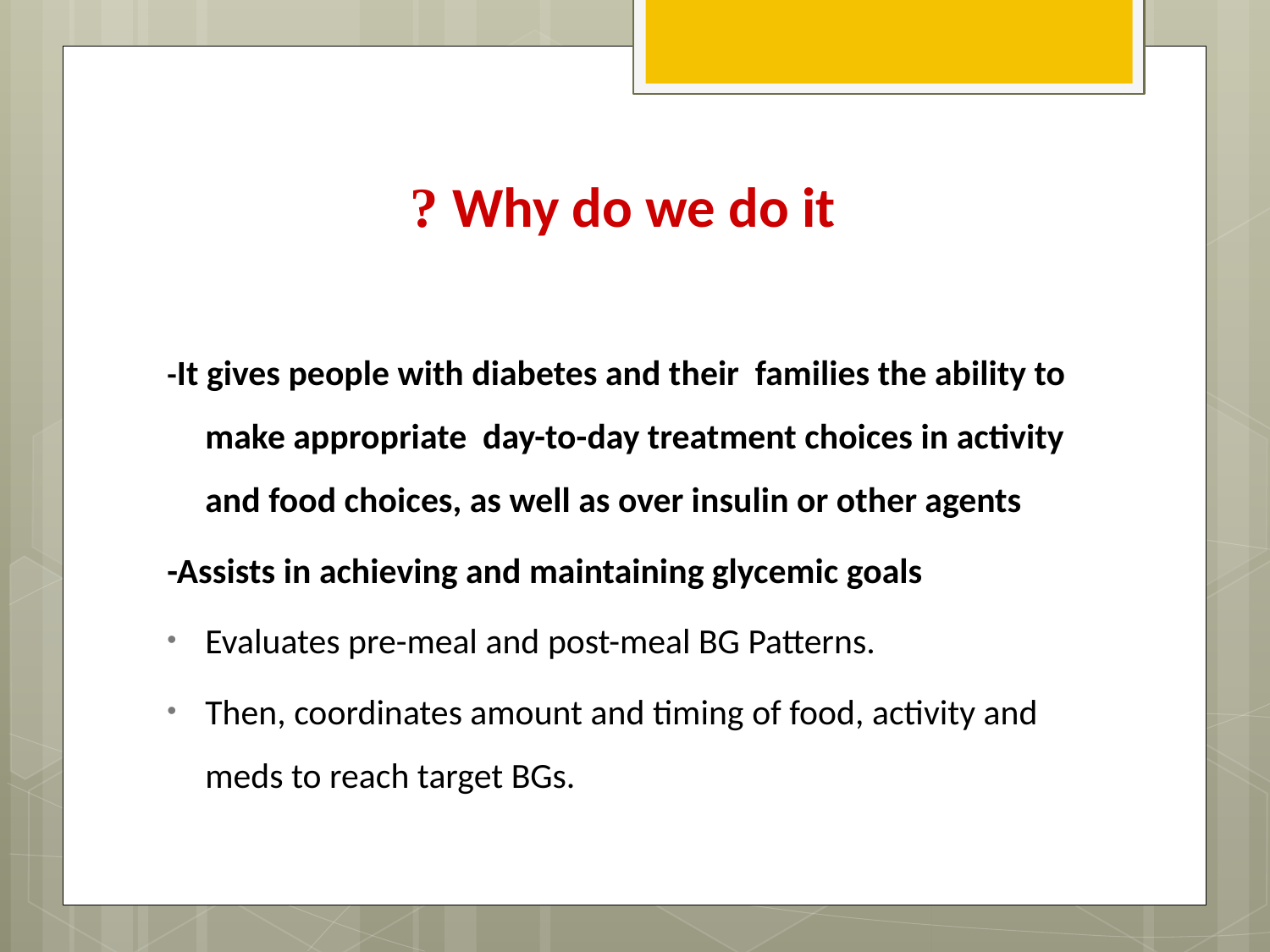

# Why do we do it ?
-It gives people with diabetes and their  families the ability to make appropriate  day-to-day treatment choices in activity and food choices, as well as over insulin or other agents
-Assists in achieving and maintaining glycemic goals
Evaluates pre-meal and post-meal BG Patterns.
Then, coordinates amount and timing of food, activity and meds to reach target BGs.